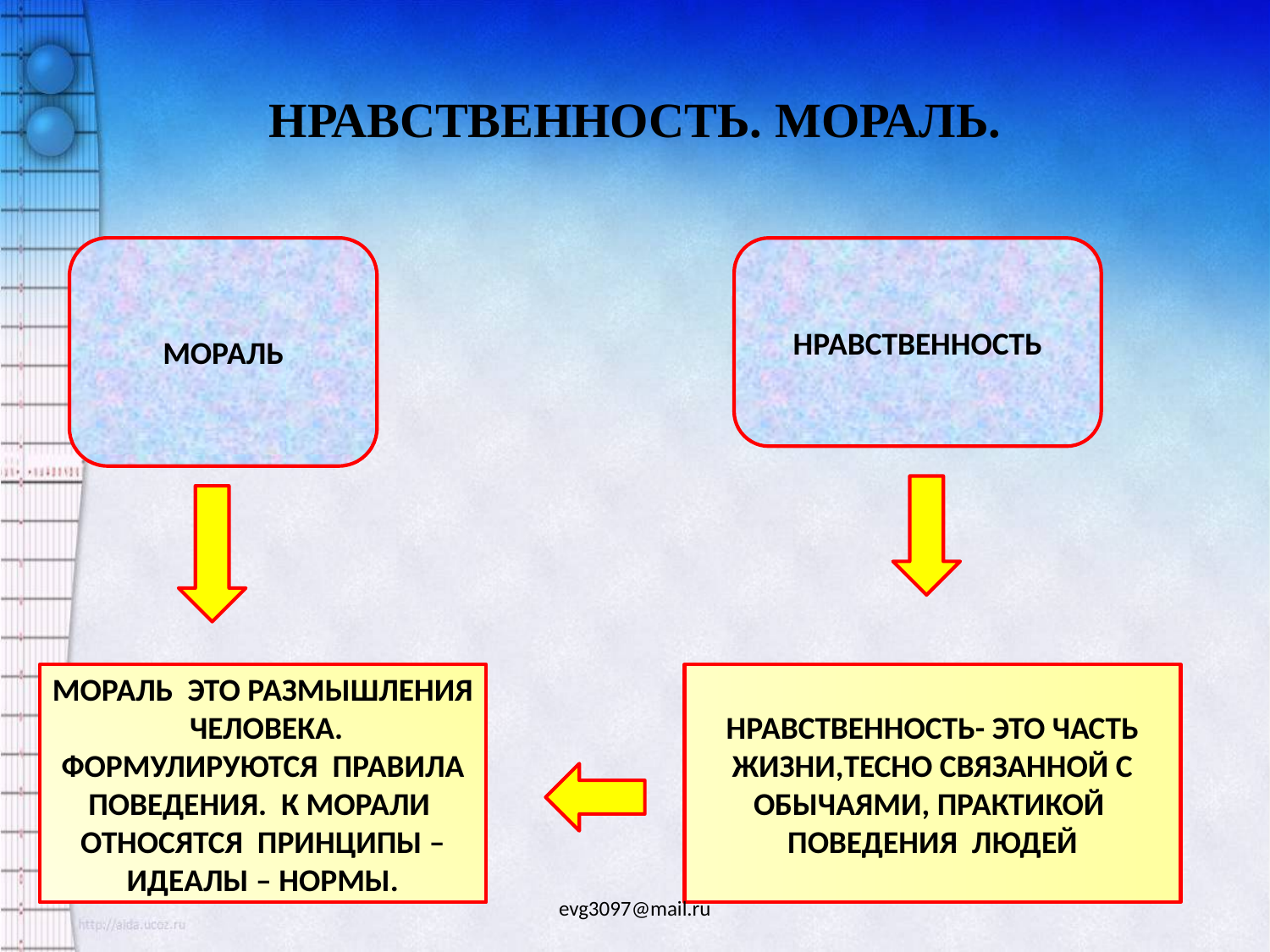

# НРАВСТВЕННОСТЬ. МОРАЛЬ.
МОРАЛЬ
НРАВСТВЕННОСТЬ

МОРАЛЬ  ЭТО РАЗМЫШЛЕНИЯ  ЧЕЛОВЕКА. ФОРМУЛИРУЮТСЯ  ПРАВИЛА ПОВЕДЕНИЯ.  К МОРАЛИ  ОТНОСЯТСЯ  ПРИНЦИПЫ –ИДЕАЛЫ – НОРМЫ.
НРАВСТВЕННОСТЬ- ЭТО ЧАСТЬ ЖИЗНИ,ТЕСНО СВЯЗАННОЙ С ОБЫЧАЯМИ, ПРАКТИКОЙ  ПОВЕДЕНИЯ  ЛЮДЕЙ

evg3097@mail.ru